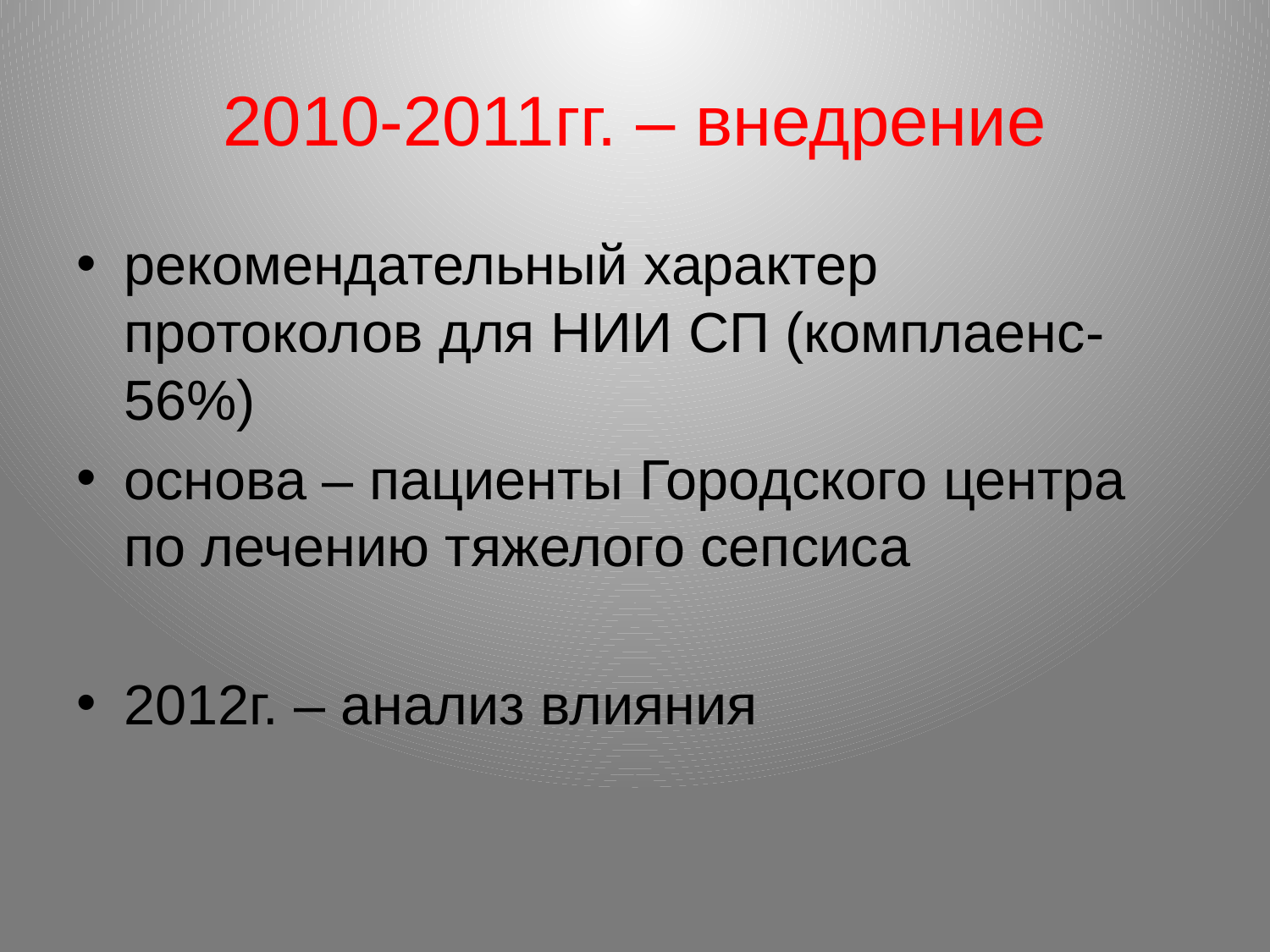

# 2010-2011гг. – внедрение
рекомендательный характер протоколов для НИИ СП (комплаенс-56%)
основа – пациенты Городского центра по лечению тяжелого сепсиса

2012г. – анализ влияния